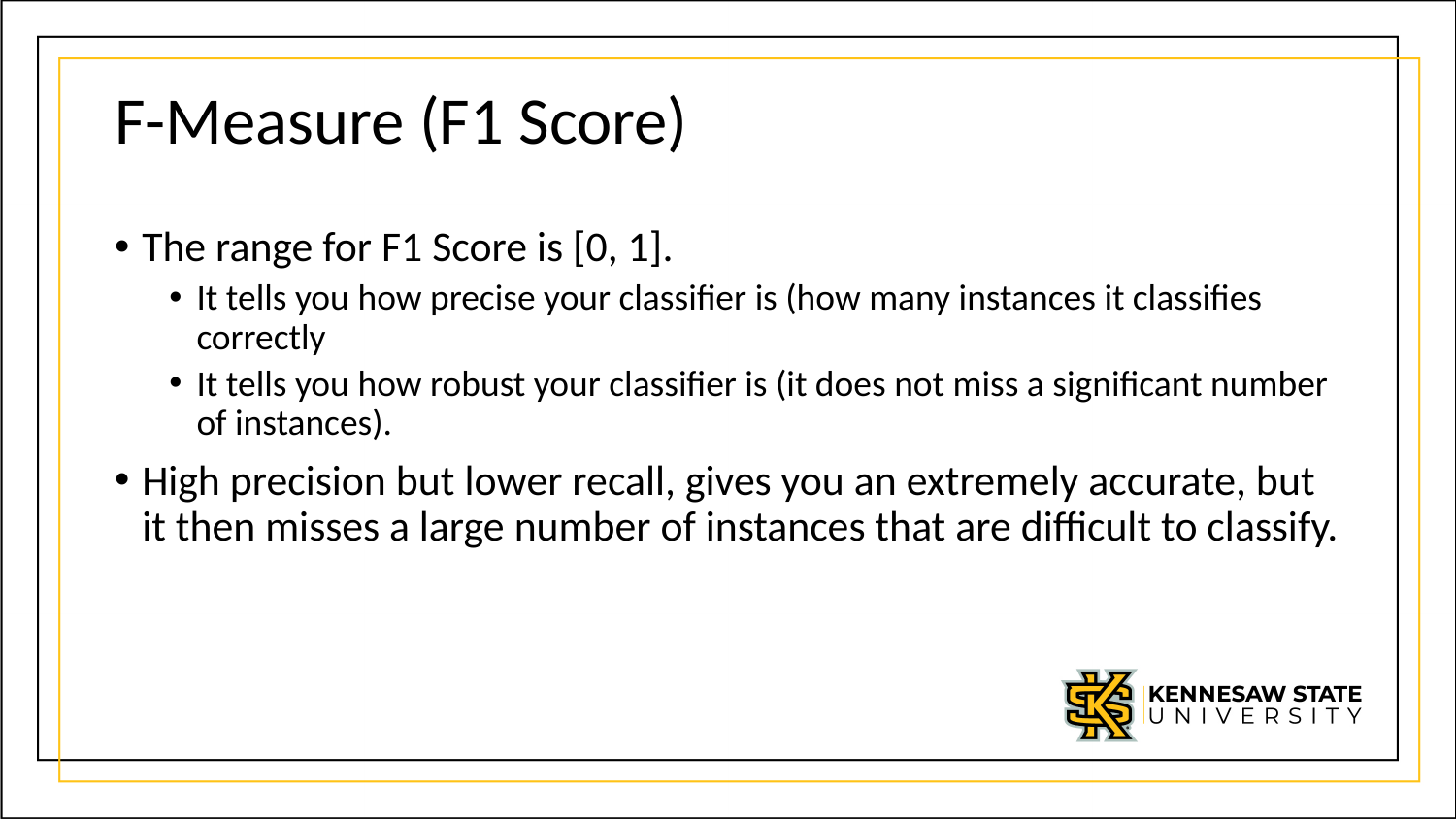

# F-Measure (F1 Score)
The range for F1 Score is [0, 1].
It tells you how precise your classifier is (how many instances it classifies correctly
It tells you how robust your classifier is (it does not miss a significant number of instances).
High precision but lower recall, gives you an extremely accurate, but it then misses a large number of instances that are difficult to classify.